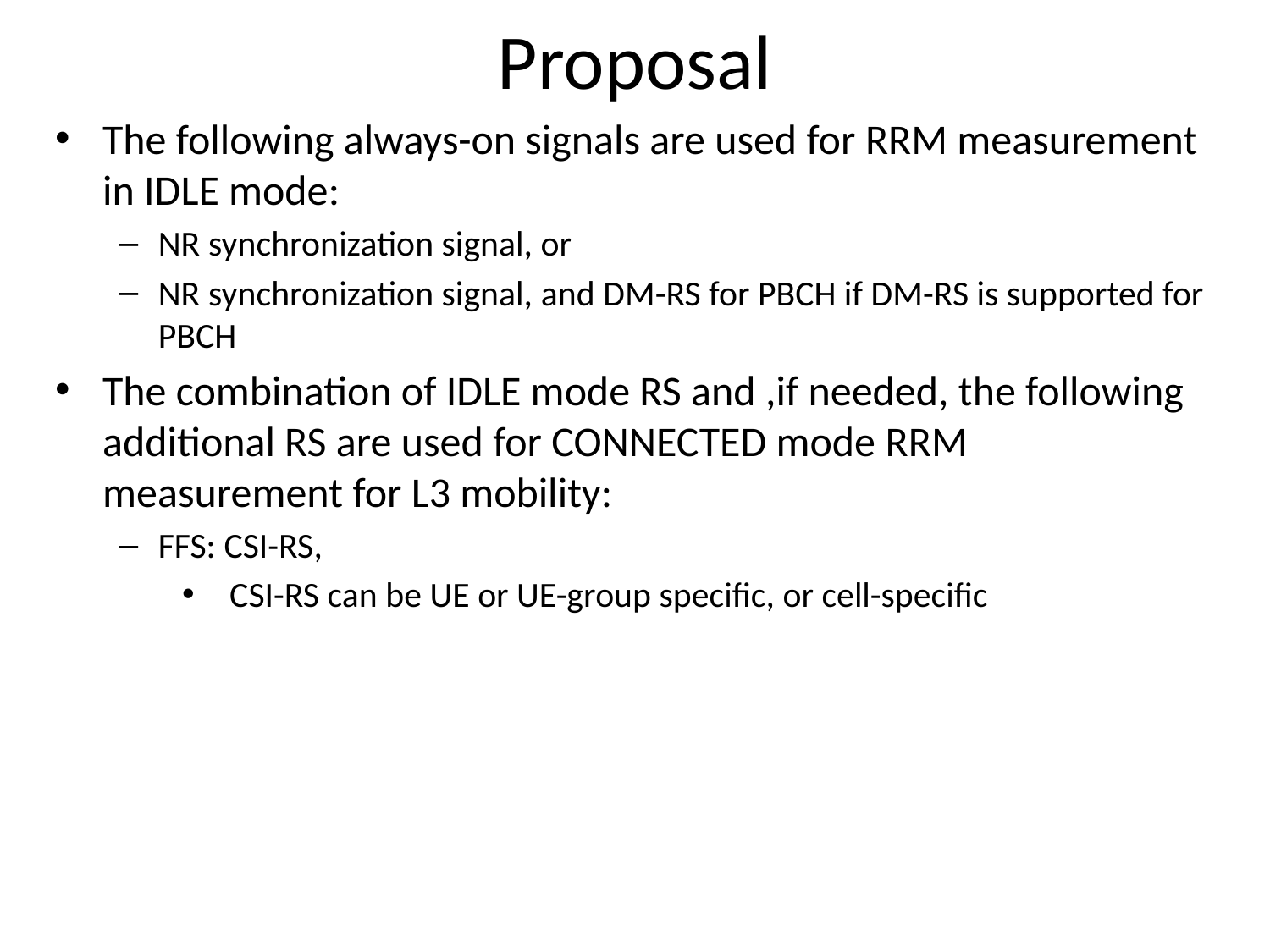

# Proposal
The following always-on signals are used for RRM measurement in IDLE mode:
NR synchronization signal, or
NR synchronization signal, and DM-RS for PBCH if DM-RS is supported for PBCH
The combination of IDLE mode RS and ,if needed, the following additional RS are used for CONNECTED mode RRM measurement for L3 mobility:
FFS: CSI-RS,
CSI-RS can be UE or UE-group specific, or cell-specific